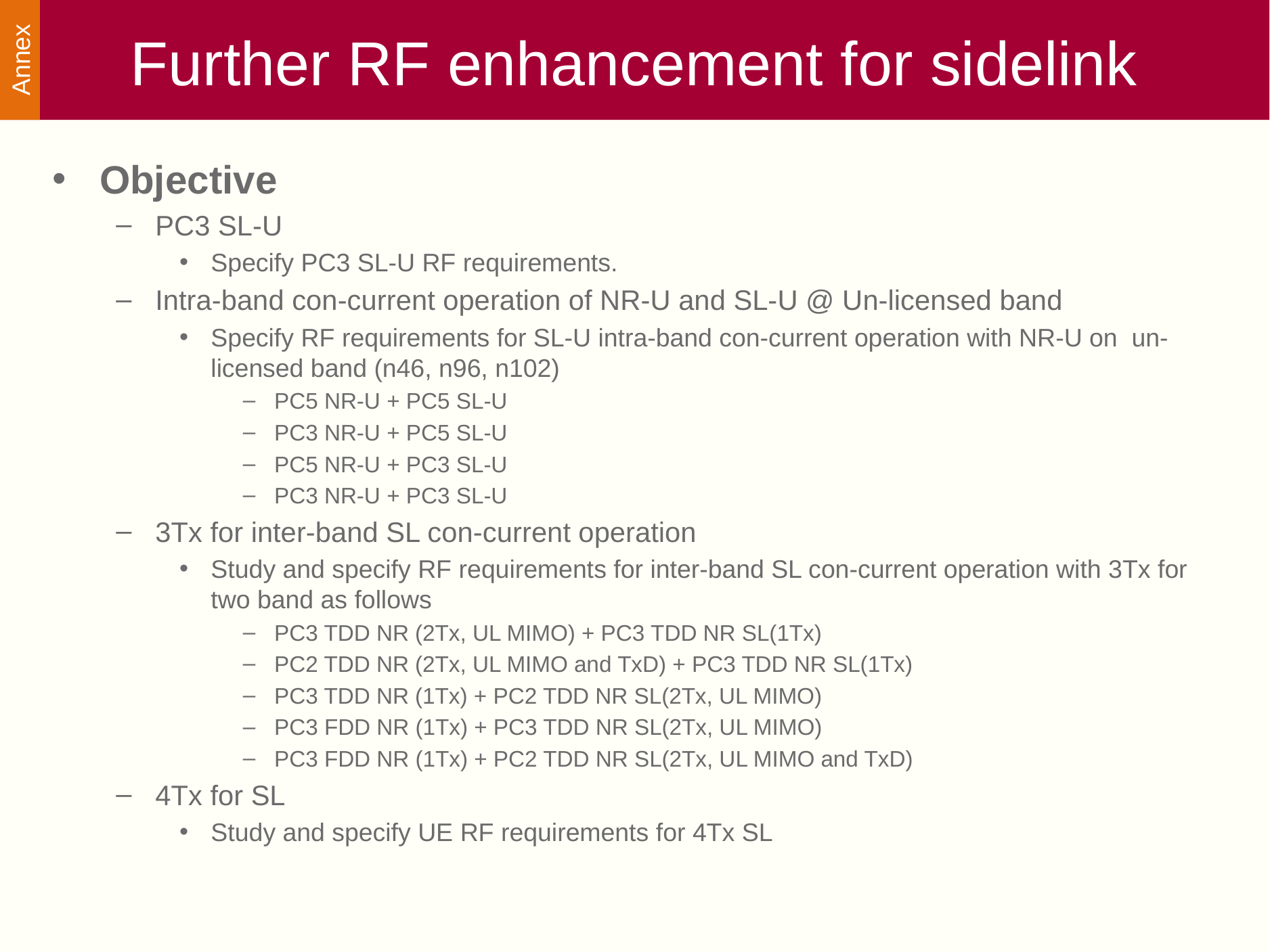

Annex
# Further RF enhancement for sidelink
Objective
PC3 SL-U
Specify PC3 SL-U RF requirements.
Intra-band con-current operation of NR-U and SL-U @ Un-licensed band
Specify RF requirements for SL-U intra-band con-current operation with NR-U on  un-licensed band (n46, n96, n102)
PC5 NR-U + PC5 SL-U
PC3 NR-U + PC5 SL-U
PC5 NR-U + PC3 SL-U
PC3 NR-U + PC3 SL-U
3Tx for inter-band SL con-current operation
Study and specify RF requirements for inter-band SL con-current operation with 3Tx for two band as follows
PC3 TDD NR (2Tx, UL MIMO) + PC3 TDD NR SL(1Tx)
PC2 TDD NR (2Tx, UL MIMO and TxD) + PC3 TDD NR SL(1Tx)
PC3 TDD NR (1Tx) + PC2 TDD NR SL(2Tx, UL MIMO)
PC3 FDD NR (1Tx) + PC3 TDD NR SL(2Tx, UL MIMO)
PC3 FDD NR (1Tx) + PC2 TDD NR SL(2Tx, UL MIMO and TxD)
4Tx for SL
Study and specify UE RF requirements for 4Tx SL